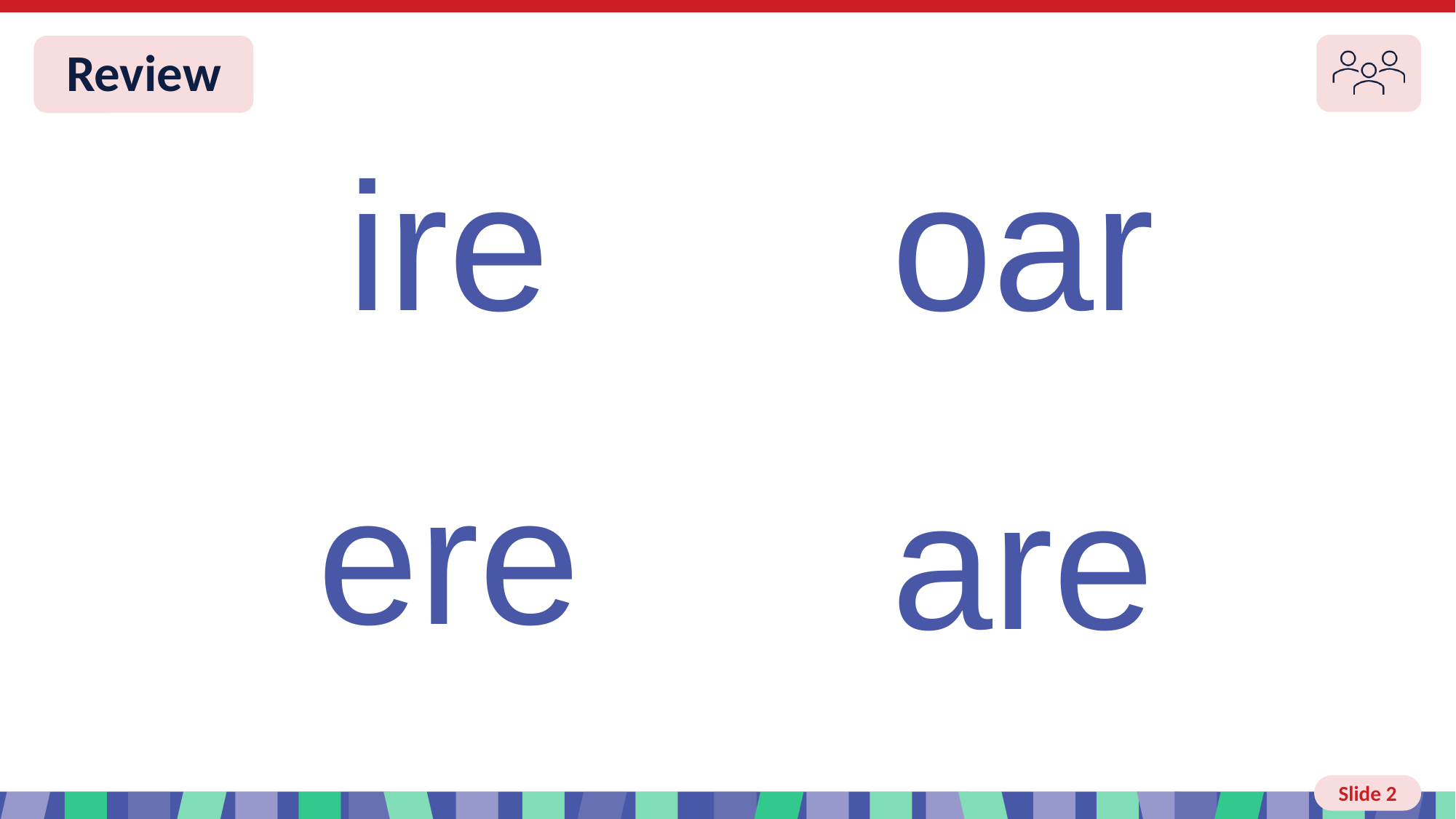

# Slide 2 Review You do
 ire
 oar
 are
 ere